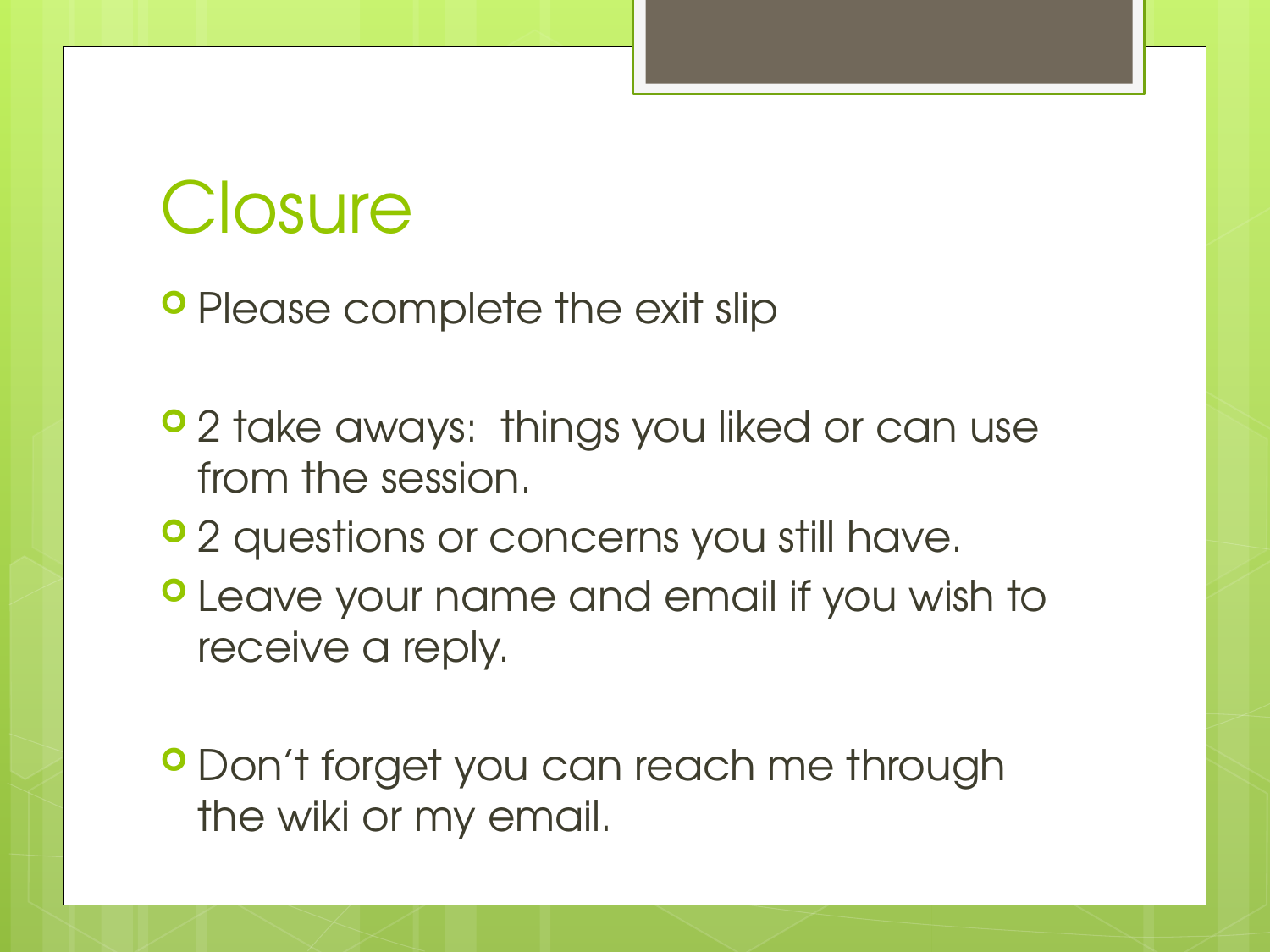

# Closure
Please complete the exit slip

2 take aways:  things you liked or can use from the session.
2 questions or concerns you still have.
Leave your name and email if you wish to receive a reply.

Don’t forget you can reach me through the wiki or my email.